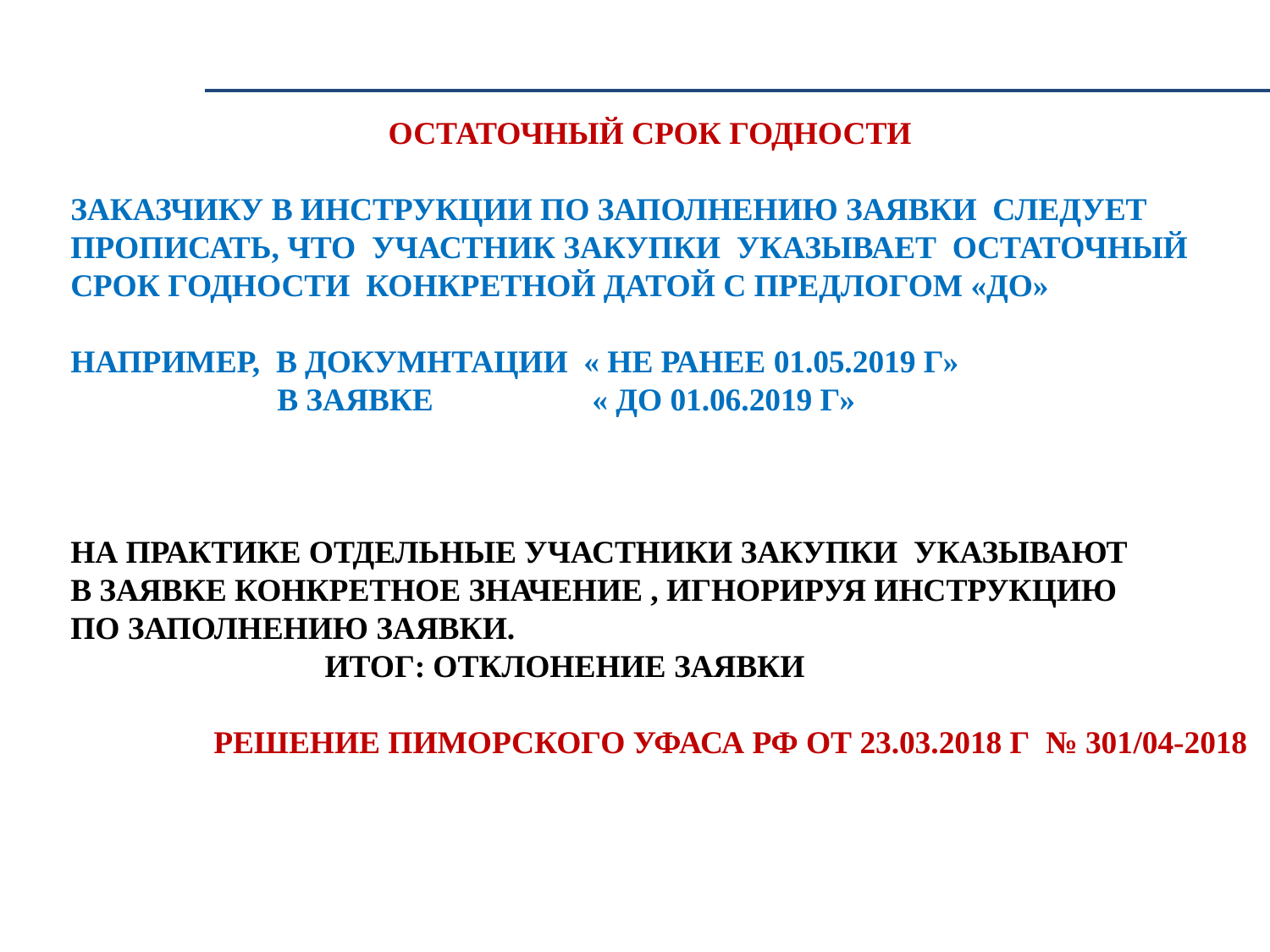

ОСТАТОЧНЫЙ СРОК ГОДНОСТИ

     ЗАКАЗЧИКУ В ИНСТРУКЦИИ ПО ЗАПОЛНЕНИЮ ЗАЯВКИ  СЛЕДУЕТ
     ПРОПИСАТЬ, ЧТО  УЧАСТНИК ЗАКУПКИ  УКАЗЫВАЕТ  ОСТАТОЧНЫЙ
     СРОК ГОДНОСТИ  КОНКРЕТНОЙ ДАТОЙ С ПРЕДЛОГОМ «ДО»

     НАПРИМЕР,  В ДОКУМНТАЦИИ  « НЕ РАНЕЕ 01.05.2019 Г»
                               В ЗАЯВКЕ                    « ДО 01.06.2019 Г»

     НА ПРАКТИКЕ ОТДЕЛЬНЫЕ УЧАСТНИКИ ЗАКУПКИ  УКАЗЫВАЮТ
     В ЗАЯВКЕ КОНКРЕТНОЕ ЗНАЧЕНИЕ , ИГНОРИРУЯ ИНСТРУКЦИЮ
     ПО ЗАПОЛНЕНИЮ ЗАЯВКИ.
                                     ИТОГ: ОТКЛОНЕНИЕ ЗАЯВКИ

                       РЕШЕНИЕ ПИМОРСКОГО УФАСА РФ ОТ 23.03.2018 Г  № 301/04-2018